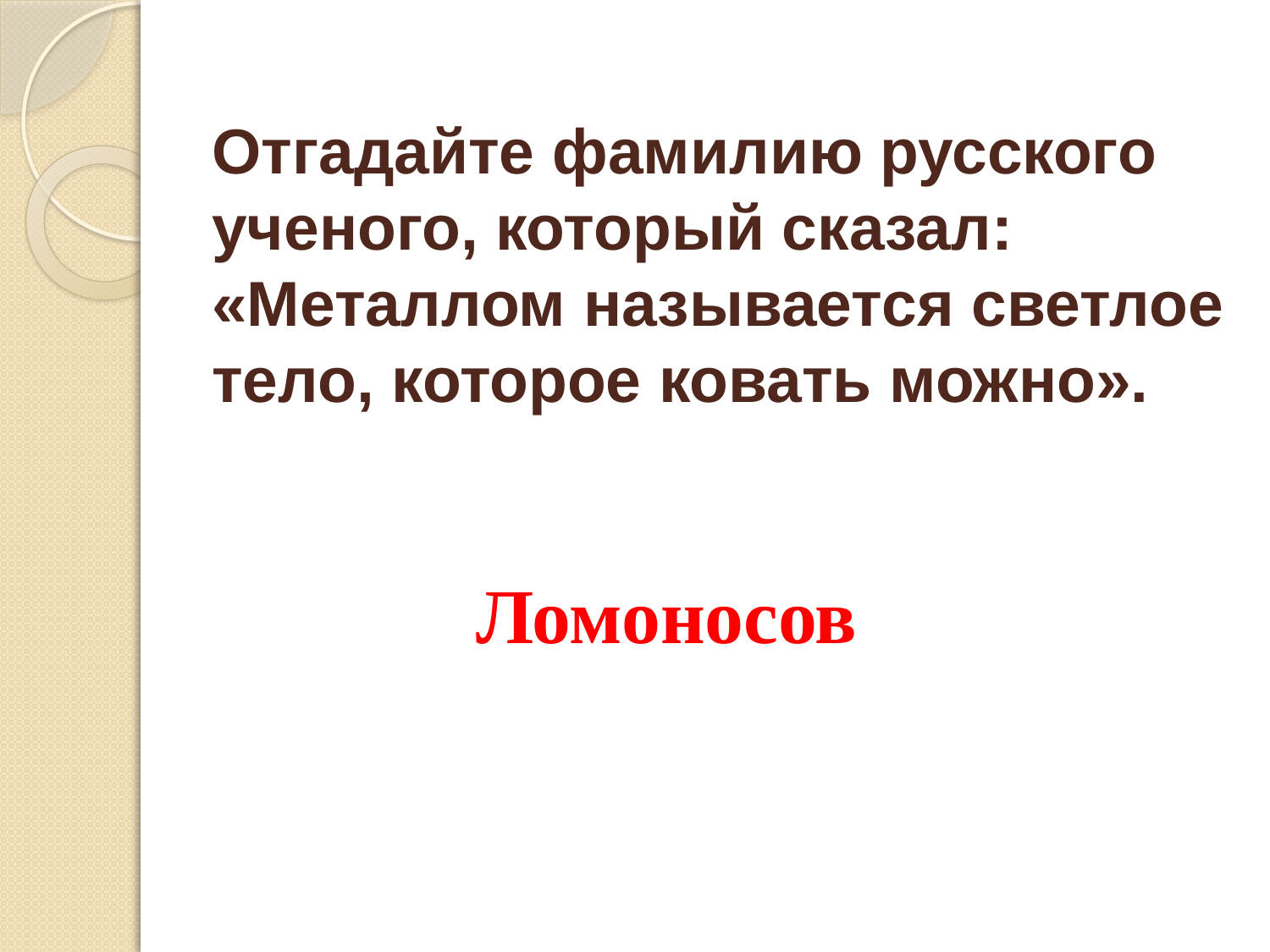

# Отгадайте фамилию русского ученого, который сказал: «Металлом называется светлое тело, которое ковать можно».

             Ломоносов